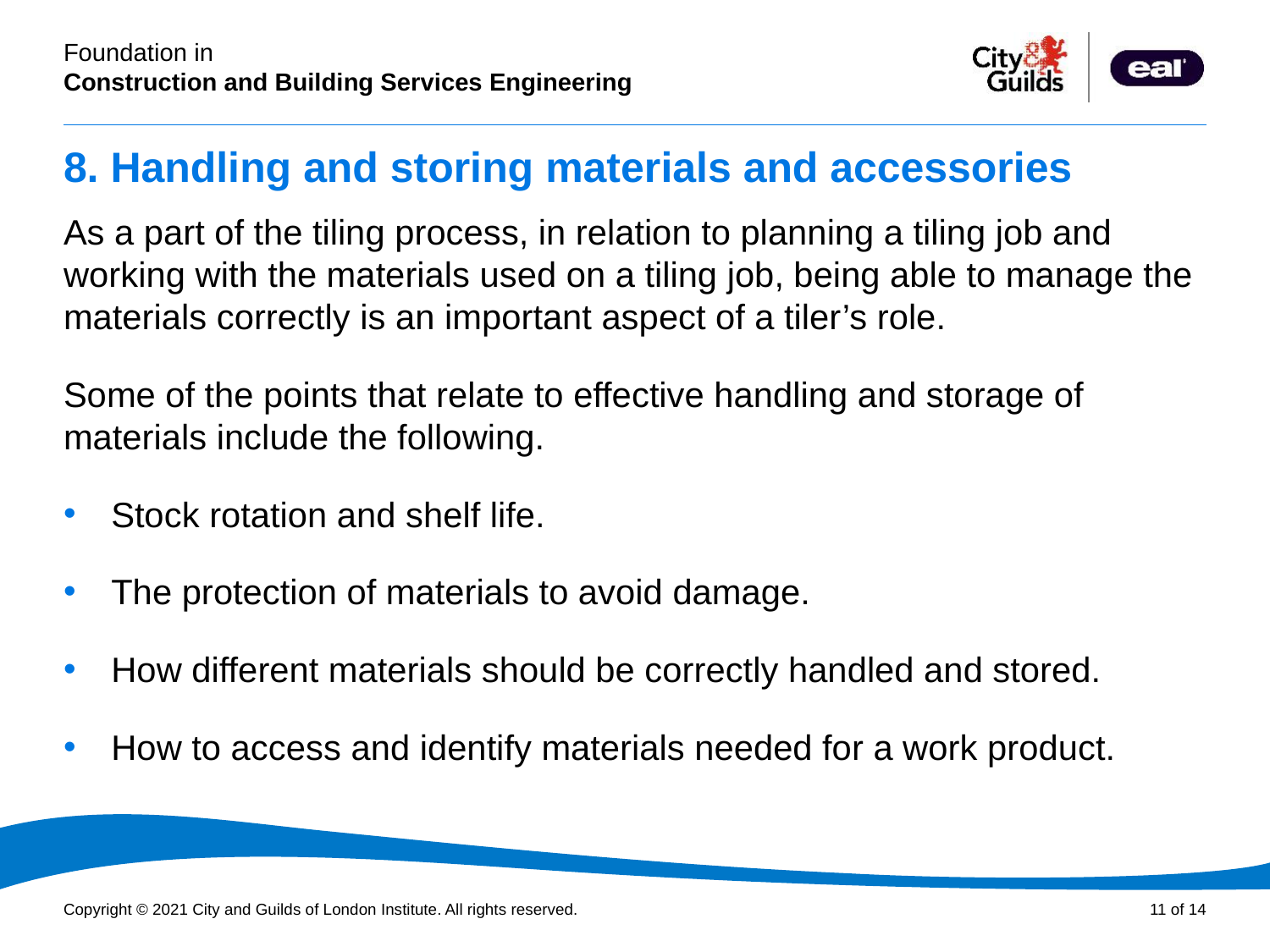

# 8. Handling and storing materials and accessories
As a part of the tiling process, in relation to planning a tiling job and working with the materials used on a tiling job, being able to manage the materials correctly is an important aspect of a tiler’s role.
Some of the points that relate to effective handling and storage of materials include the following.
Stock rotation and shelf life.
The protection of materials to avoid damage.
How different materials should be correctly handled and stored.
How to access and identify materials needed for a work product.